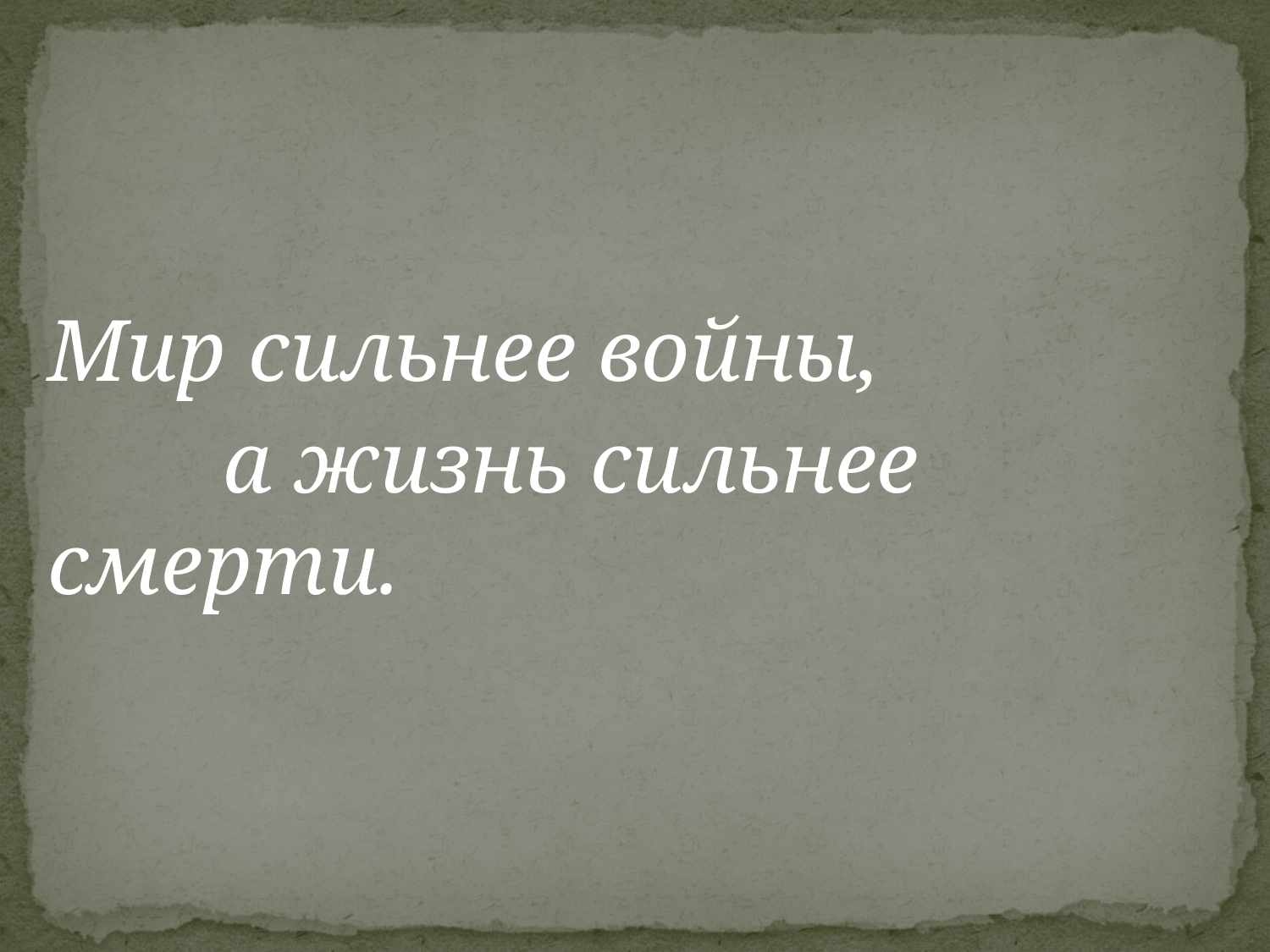

#

Мир сильнее войны,
        а жизнь сильнее смерти.